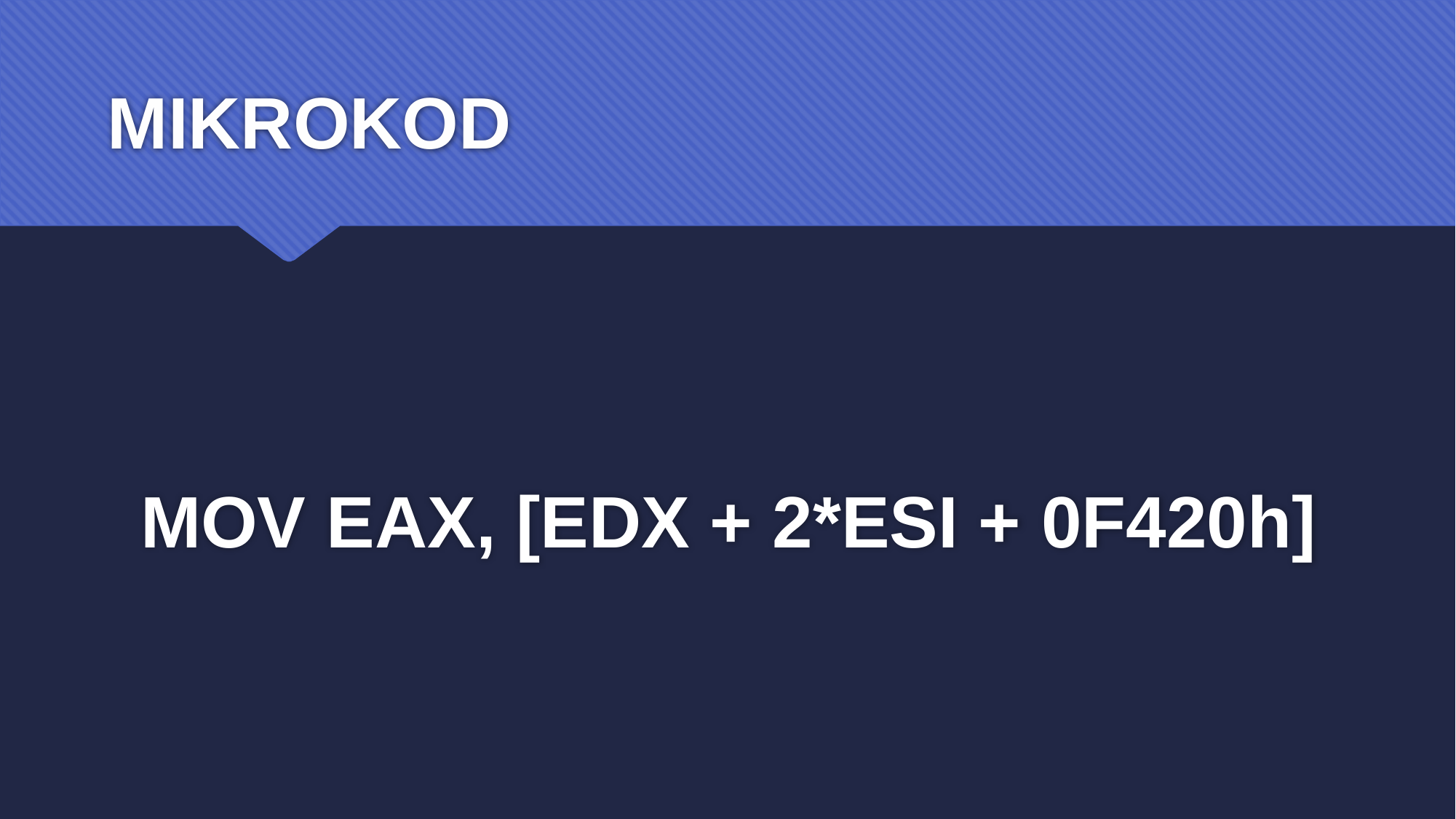

# MIKROKOD
MOV EAX, [EDX + 2*ESI + 0F420h]